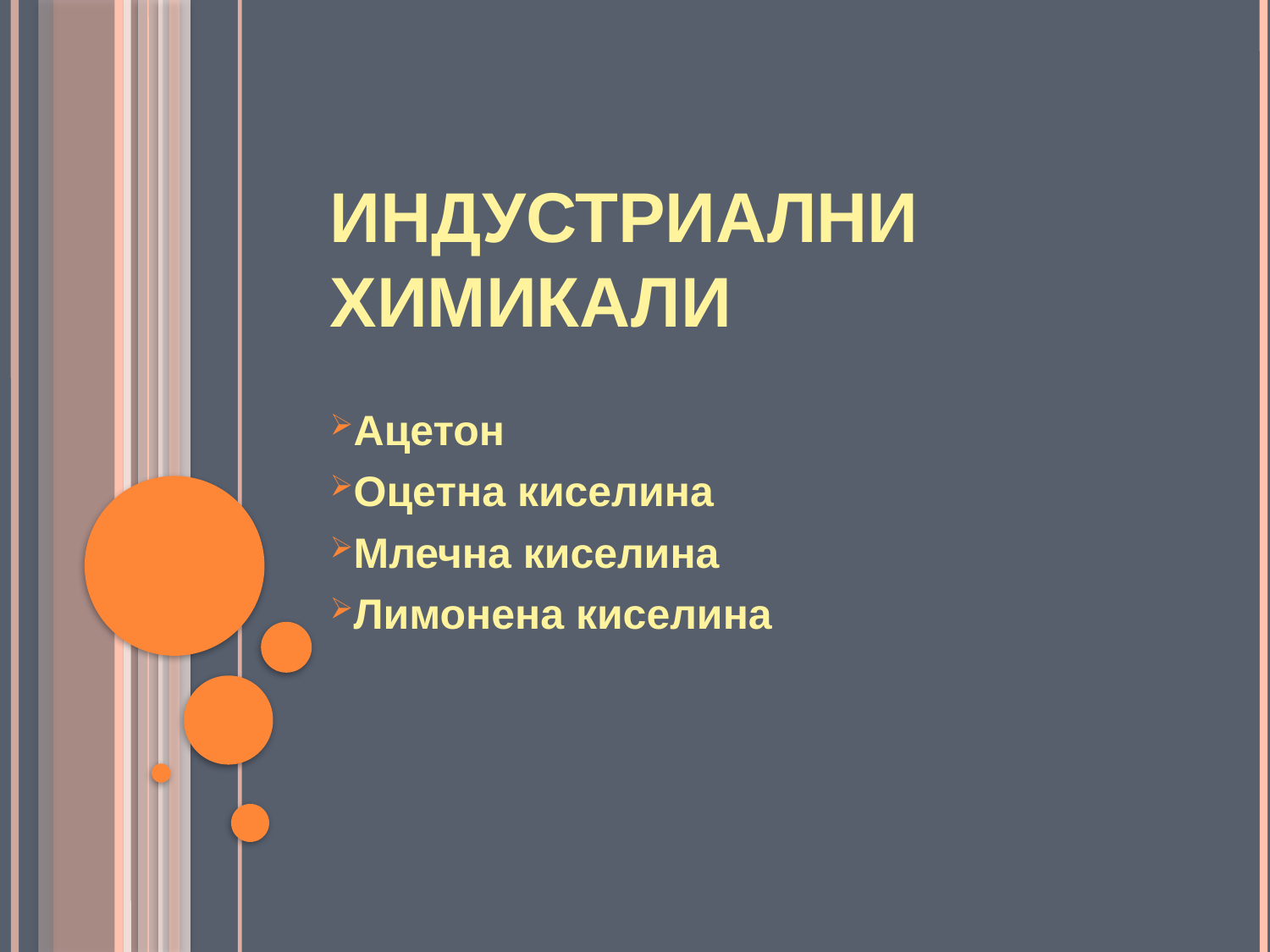

# Индустриални химикали
Ацетон
Оцетна киселина
Млечна киселина
Лимонена киселина